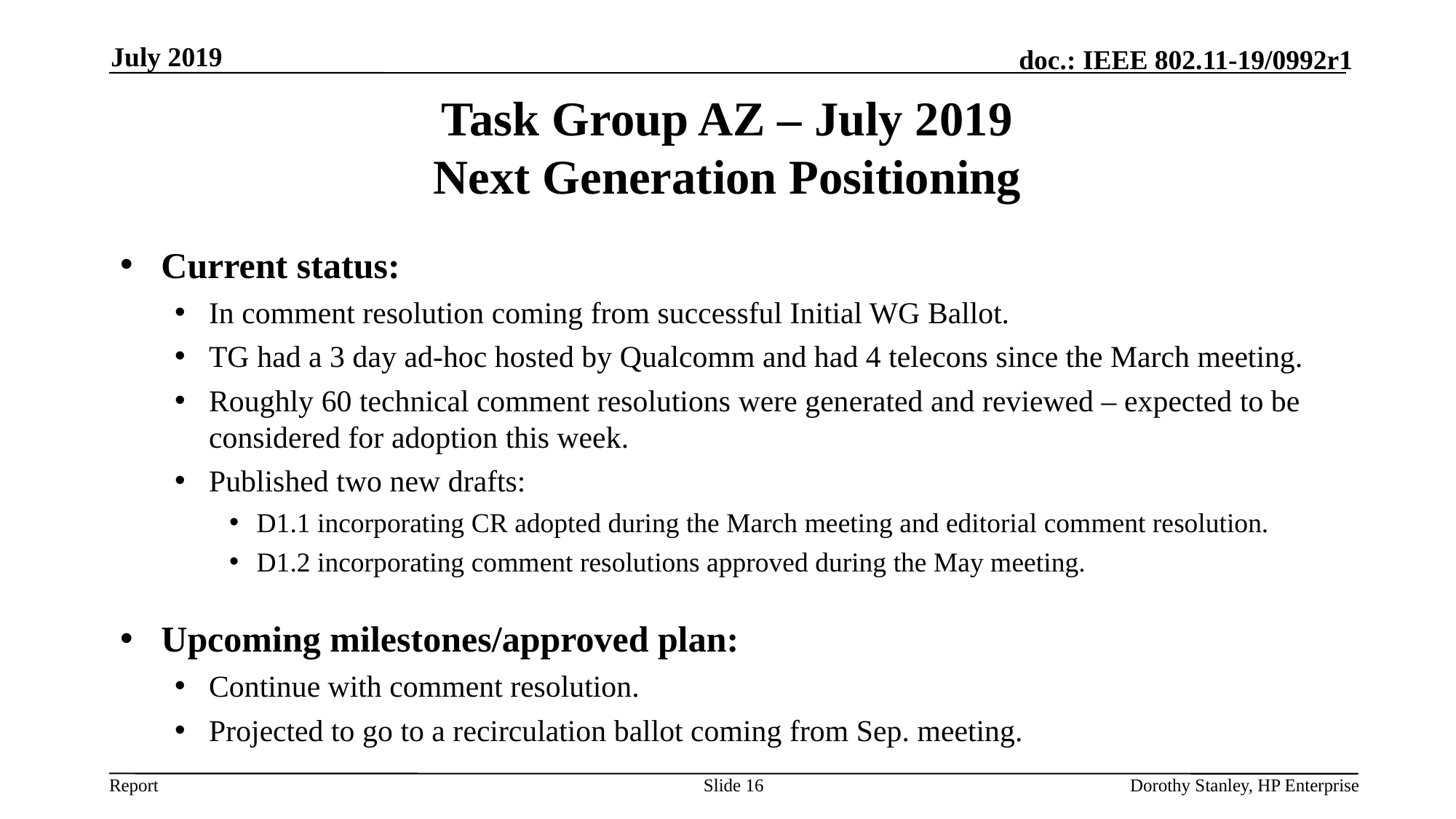

July 2019
# Task Group AZ – July 2019 Next Generation Positioning
Current status:
In comment resolution coming from successful Initial WG Ballot.
TG had a 3 day ad-hoc hosted by Qualcomm and had 4 telecons since the March meeting.
Roughly 60 technical comment resolutions were generated and reviewed – expected to be considered for adoption this week.
Published two new drafts:
D1.1 incorporating CR adopted during the March meeting and editorial comment resolution.
D1.2 incorporating comment resolutions approved during the May meeting.

Upcoming milestones/approved plan:
Continue with comment resolution.
Projected to go to a recirculation ballot coming from Sep. meeting.

Slide 16
Dorothy Stanley, HP Enterprise